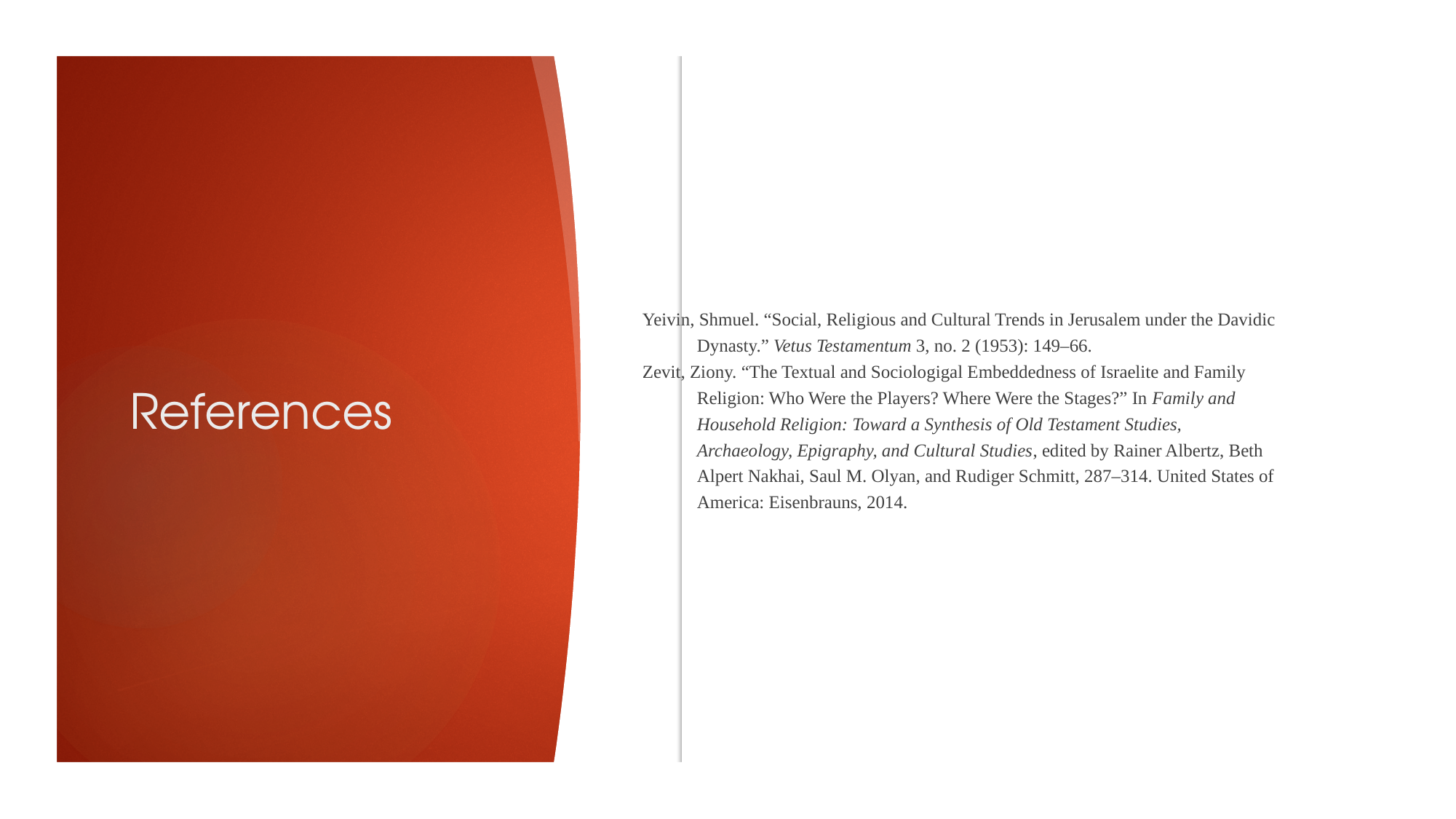

Yeivin, Shmuel. “Social, Religious and Cultural Trends in Jerusalem under the Davidic Dynasty.” Vetus Testamentum 3, no. 2 (1953): 149–66.
Zevit, Ziony. “The Textual and Sociologigal Embeddedness of Israelite and Family Religion: Who Were the Players? Where Were the Stages?” In Family and Household Religion: Toward a Synthesis of Old Testament Studies, Archaeology, Epigraphy, and Cultural Studies, edited by Rainer Albertz, Beth Alpert Nakhai, Saul M. Olyan, and Rudiger Schmitt, 287–314. United States of America: Eisenbrauns, 2014.
# References